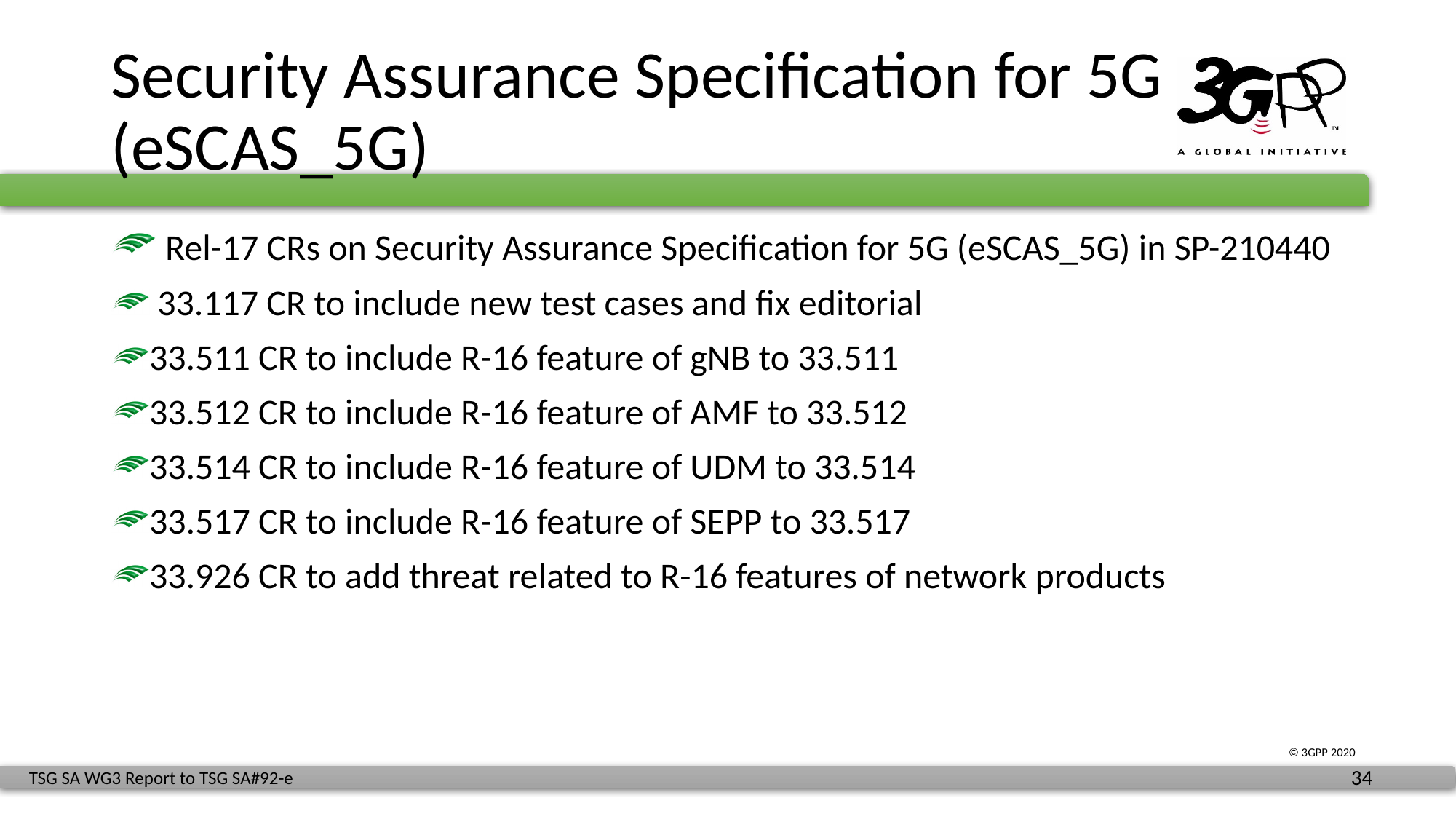

# Security Assurance Specification for 5G (eSCAS_5G)
 Rel-17 CRs on Security Assurance Specification for 5G (eSCAS_5G) in SP-210440
 33.117 CR to include new test cases and fix editorial
33.511 CR to include R-16 feature of gNB to 33.511
33.512 CR to include R-16 feature of AMF to 33.512
33.514 CR to include R-16 feature of UDM to 33.514
33.517 CR to include R-16 feature of SEPP to 33.517
33.926 CR to add threat related to R-16 features of network products